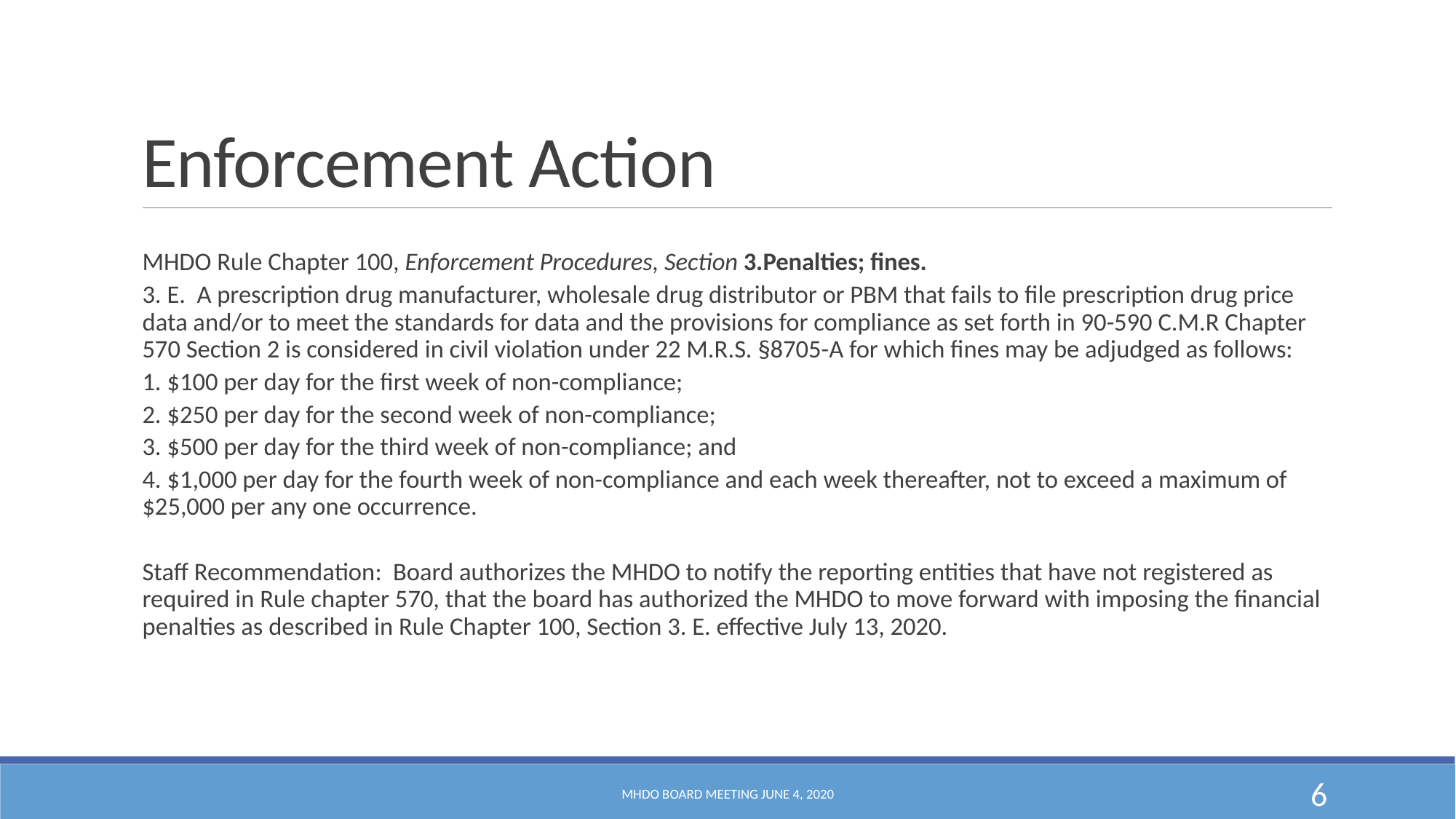

# Enforcement Action
MHDO Rule Chapter 100, Enforcement Procedures, Section 3.Penalties; fines.
3. E.  A prescription drug manufacturer, wholesale drug distributor or PBM that fails to file prescription drug price data and/or to meet the standards for data and the provisions for compliance as set forth in 90-590 C.M.R Chapter 570 Section 2 is considered in civil violation under 22 M.R.S. §8705-A for which fines may be adjudged as follows:
1. $100 per day for the first week of non-compliance;
2. $250 per day for the second week of non-compliance;
3. $500 per day for the third week of non-compliance; and
4. $1,000 per day for the fourth week of non-compliance and each week thereafter, not to exceed a maximum of $25,000 per any one occurrence.

Staff Recommendation:  Board authorizes the MHDO to notify the reporting entities that have not registered as required in Rule chapter 570, that the board has authorized the MHDO to move forward with imposing the financial penalties as described in Rule Chapter 100, Section 3. E. effective July 13, 2020.

MHDO Board Meeting June 4, 2020
6